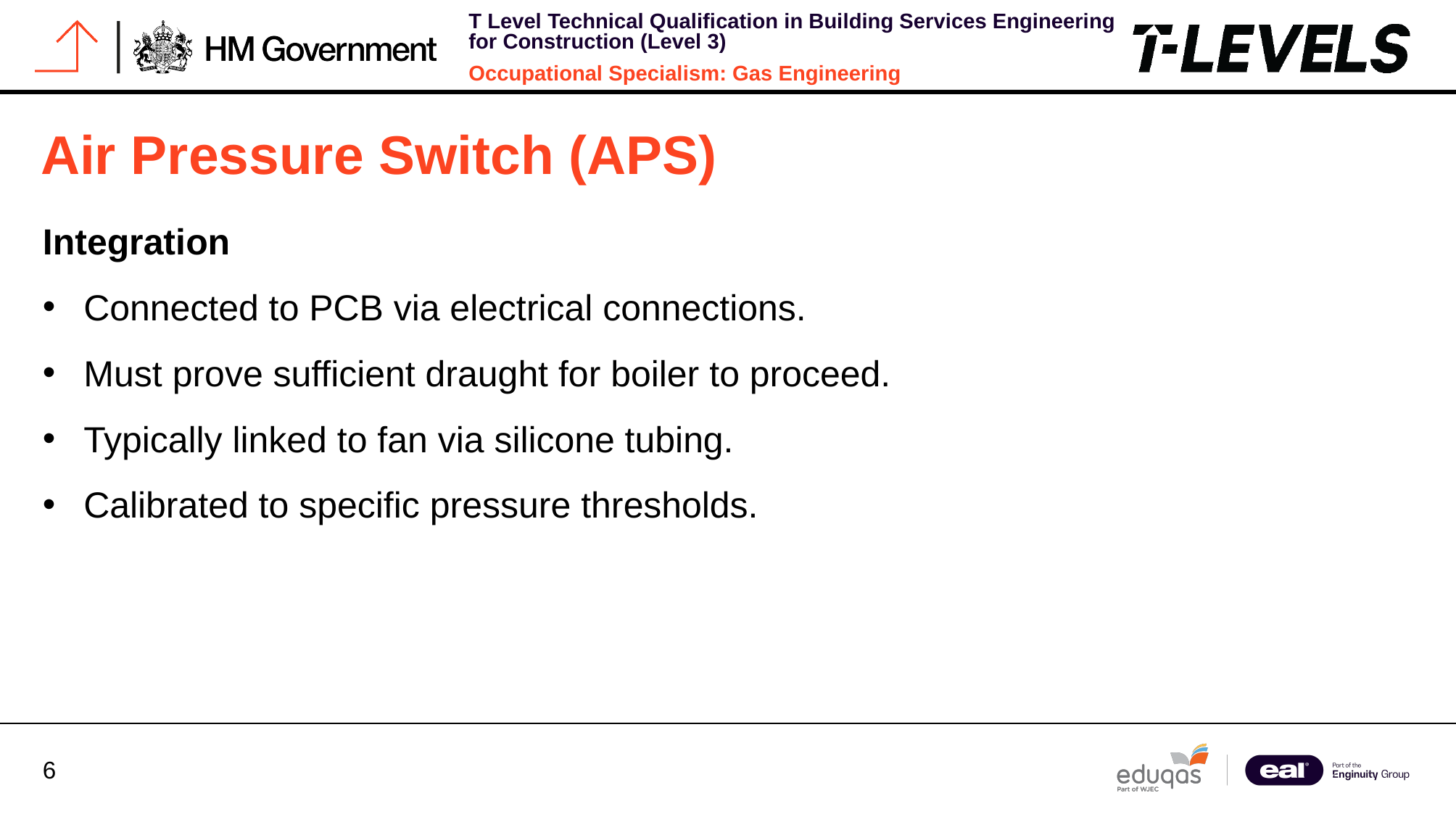

# Air Pressure Switch (APS)
Integration
Connected to PCB via electrical connections.
Must prove sufficient draught for boiler to proceed.
Typically linked to fan via silicone tubing.
Calibrated to specific pressure thresholds.